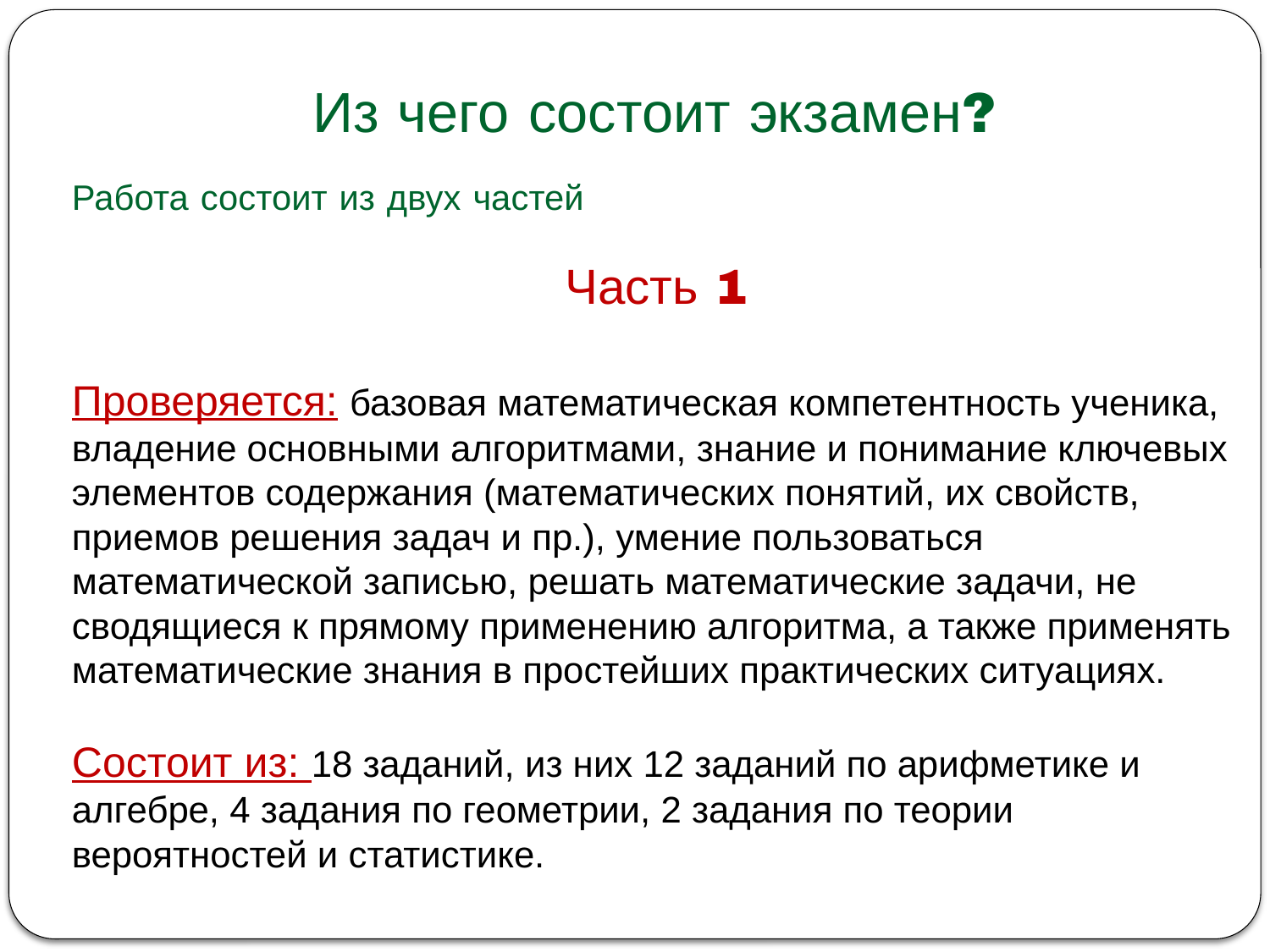

Из чего состоит экзамен?
Работа состоит из двух частей

Часть 1

Проверяется: базовая математическая компетентность ученика, владение основными алгоритмами, знание и понимание ключевых элементов содержания (математических понятий, их свойств, приемов решения задач и пр.), умение пользоваться математической записью, решать математические задачи, не сводящиеся к прямому применению алгоритма, а также применять математические знания в простейших практических ситуациях.

Состоит из: 18 заданий, из них 12 заданий по арифметике и алгебре, 4 задания по геометрии, 2 задания по теории вероятностей и статистике.